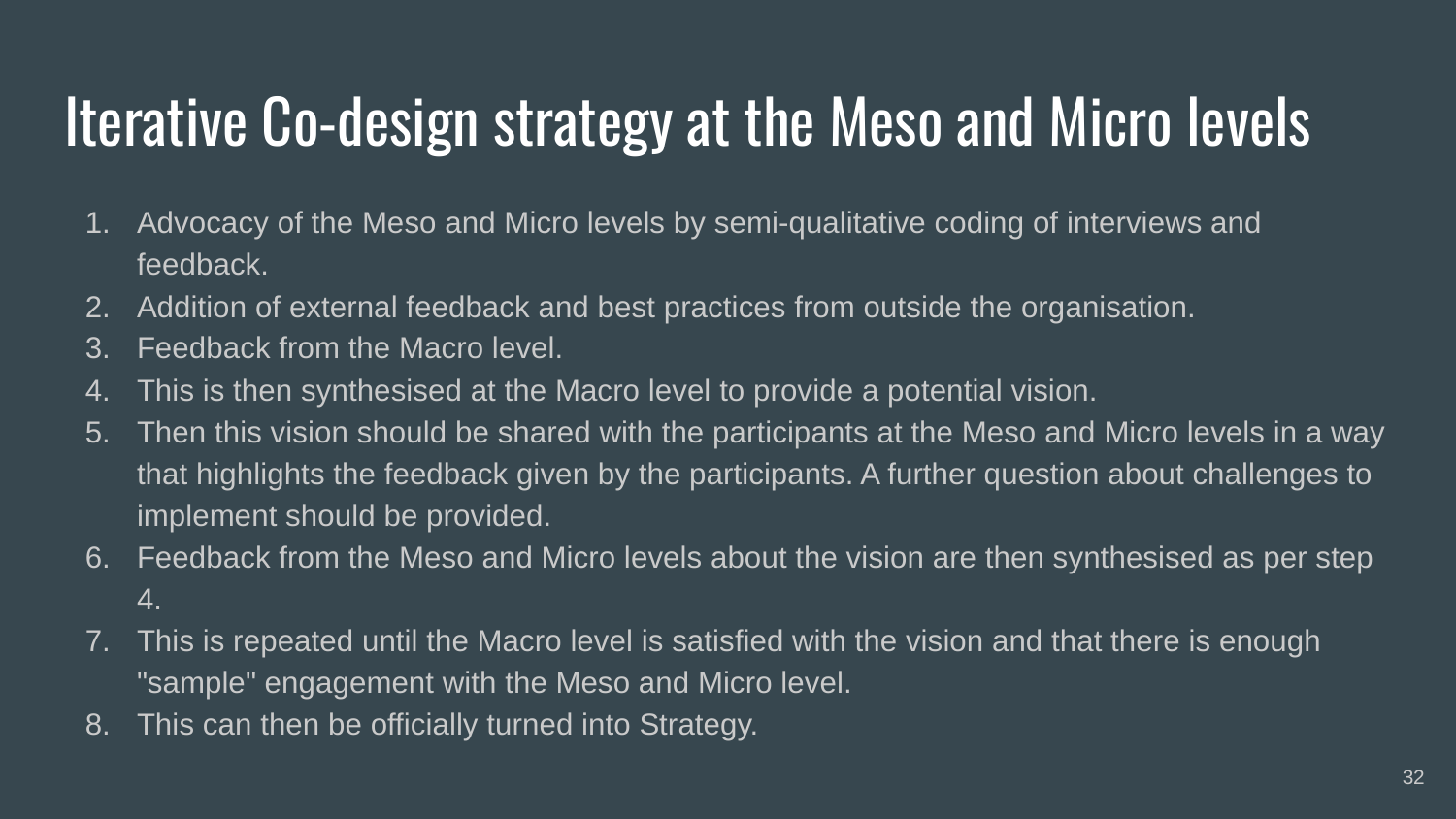

# Iterative Co-design strategy at the Meso and Micro levels
Advocacy of the Meso and Micro levels by semi-qualitative coding of interviews and feedback.
Addition of external feedback and best practices from outside the organisation.
Feedback from the Macro level.
This is then synthesised at the Macro level to provide a potential vision.
Then this vision should be shared with the participants at the Meso and Micro levels in a way that highlights the feedback given by the participants. A further question about challenges to implement should be provided.
Feedback from the Meso and Micro levels about the vision are then synthesised as per step 4.
This is repeated until the Macro level is satisfied with the vision and that there is enough "sample" engagement with the Meso and Micro level.
This can then be officially turned into Strategy.
32